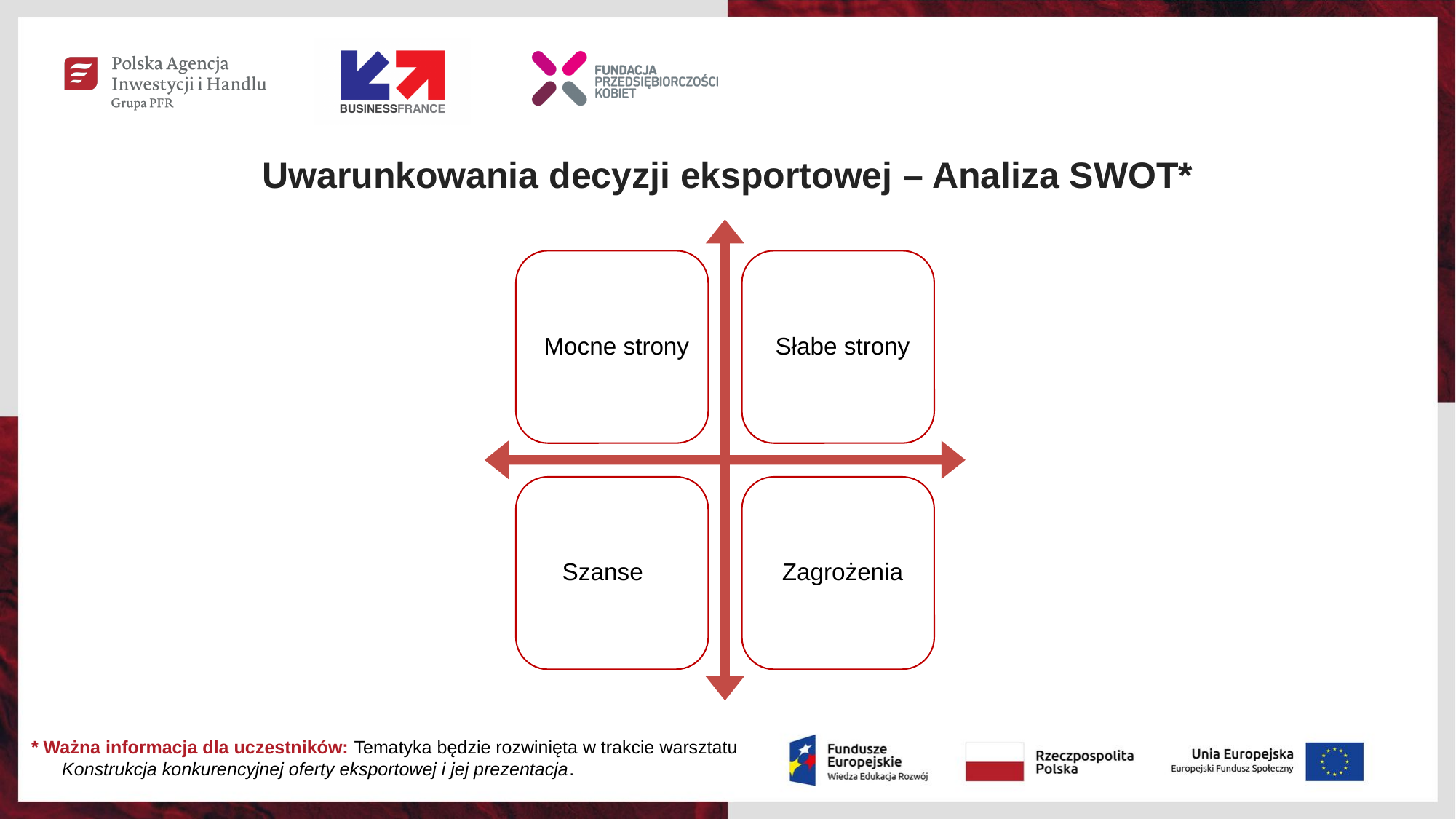

# Uwarunkowania decyzji eksportowej – Analiza SWOT*
Mocne strony
Słabe strony
Szanse
Zagrożenia
* Ważna informacja dla uczestników: Tematyka będzie rozwinięta w trakcie warsztatu           Konstrukcja konkurencyjnej oferty eksportowej i jej prezentacja.